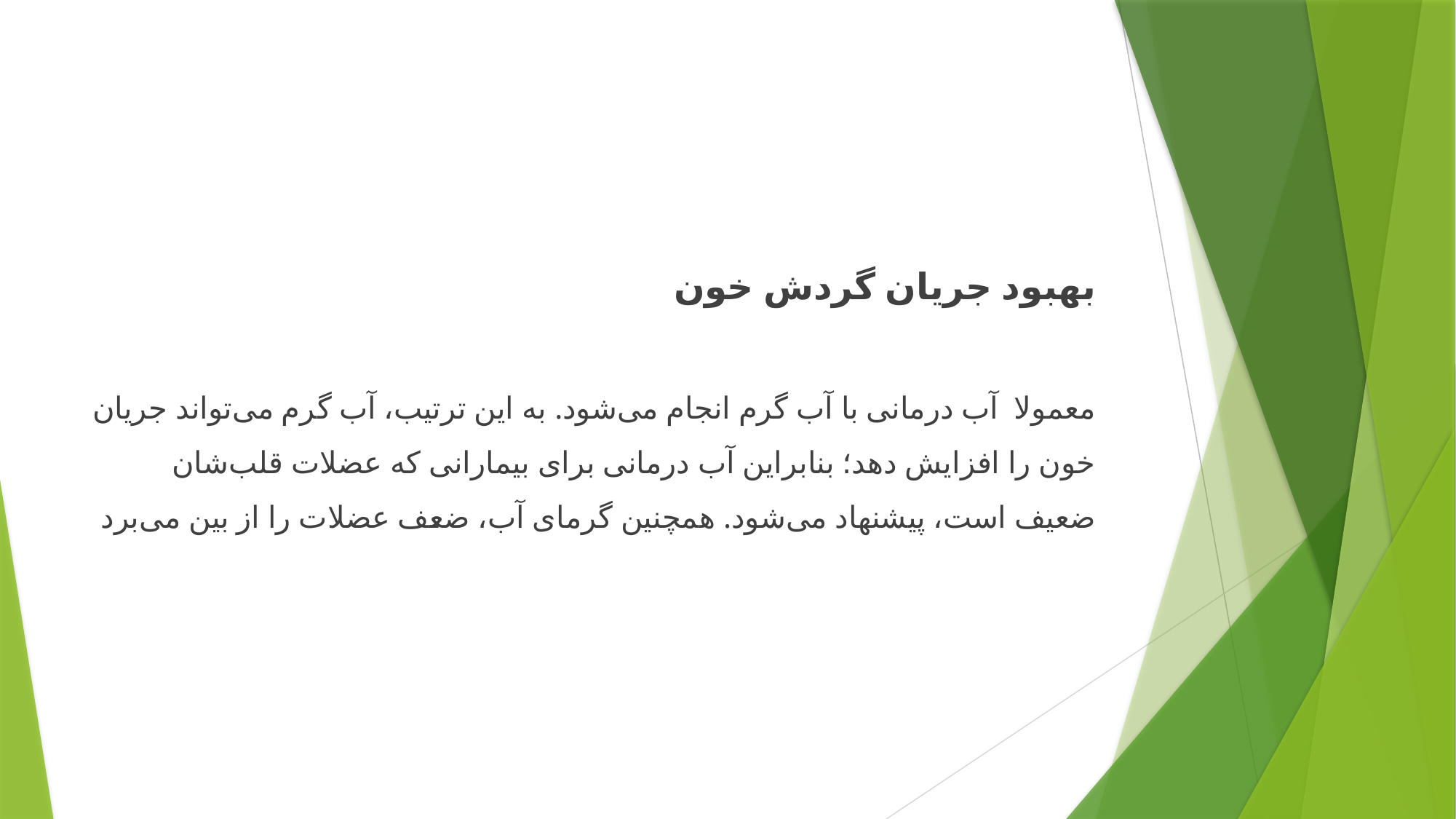

بهبود جریان گردش خون

معمولا  آب درمانی با آب گرم انجام می‌شود. به این ترتیب، آب گرم می‌تواند جریان خون را افزایش دهد؛ بنابراین آب درمانی برای بیمارانی که عضلات قلب‌شان ضعیف است، پیشنهاد می‌شود. همچنین گرمای آب، ضعف عضلات را از بین می‌برد